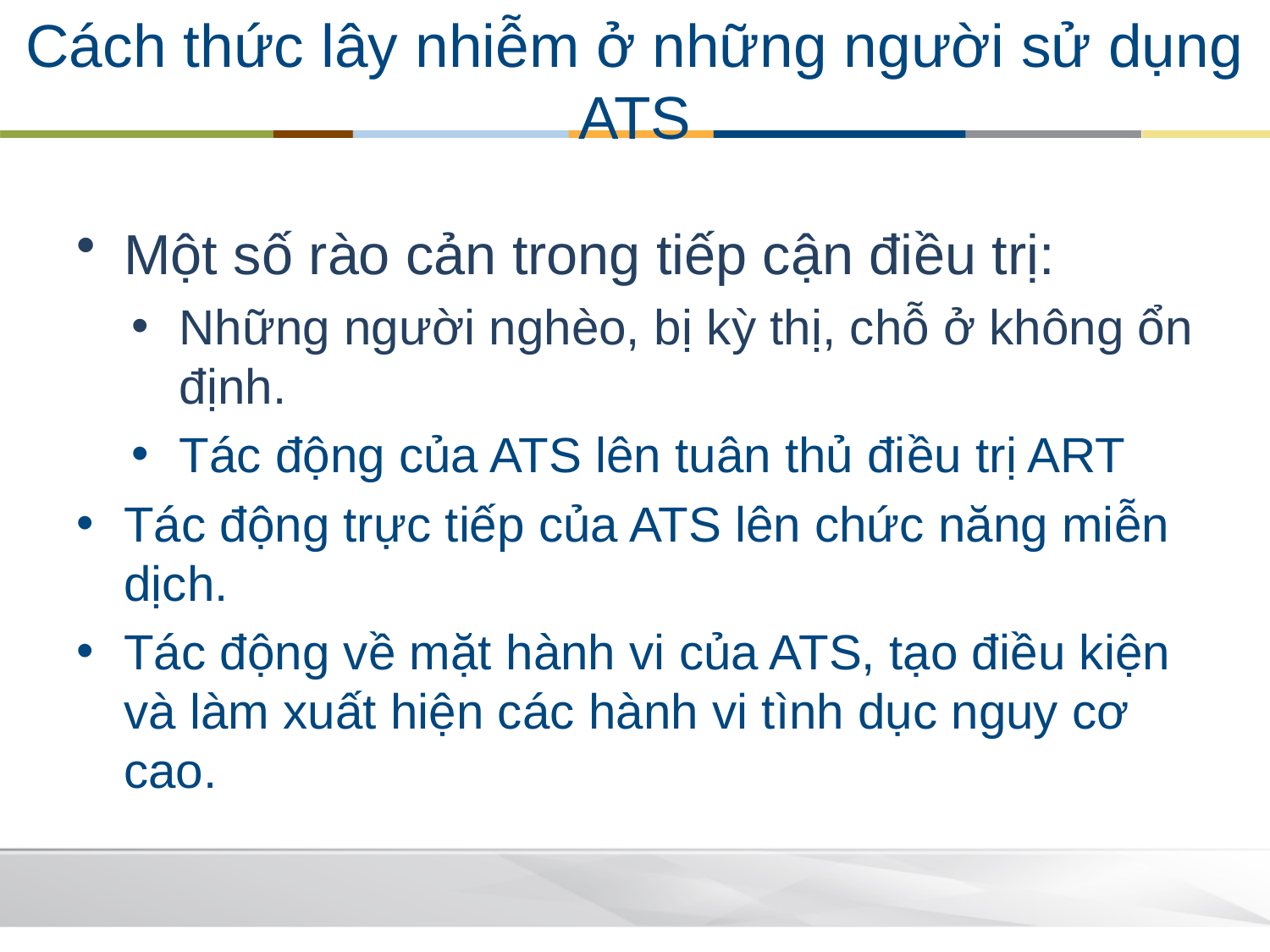

# Cách thức lây nhiễm ở những người sử dụng ATS
Một số rào cản trong tiếp cận điều trị:
Những người nghèo, bị kỳ thị, chỗ ở không ổn định.
Tác động của ATS lên tuân thủ điều trị ART
Tác động trực tiếp của ATS lên chức năng miễn dịch.
Tác động về mặt hành vi của ATS, tạo điều kiện và làm xuất hiện các hành vi tình dục nguy cơ cao.